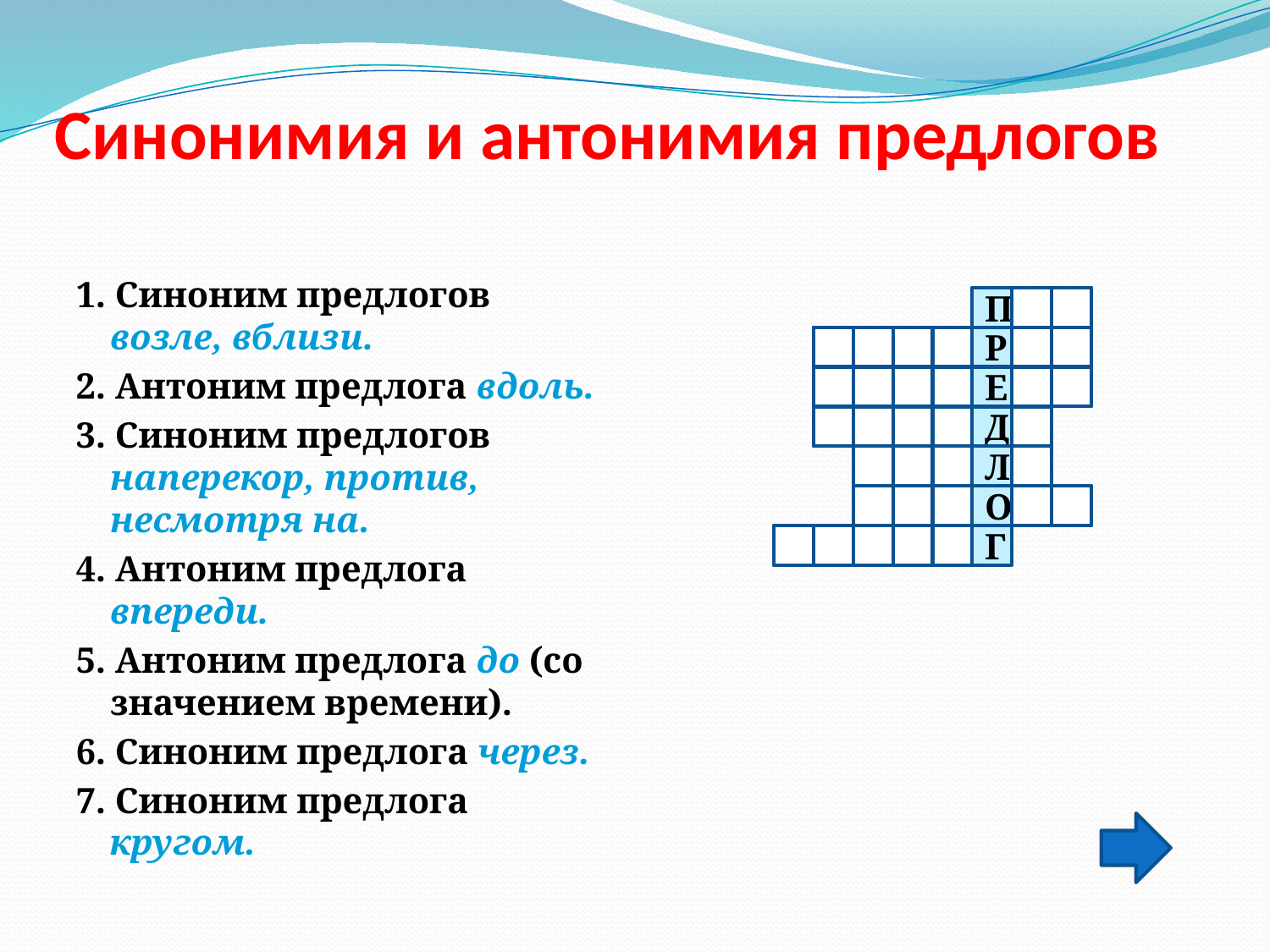

# Синонимия и антонимия предлогов
1. Синоним предлогов возле, вблизи.
2. Антоним предлога вдоль.
3. Синоним предлогов наперекор, против, несмотря на.
4. Антоним предлога впереди.
5. Антоним предлога до (со значением времени).
6. Синоним предлога через.
7. Синоним предлога кругом.

П
Р

И

П

О

П

Е

Р
Ё

К

В

О

П

Р

Е
К

И

П

О

З

А

Д
И

П

О

С

Л
Е

С

К

В

О
З

Ь

В

О

К

Р

У

Г